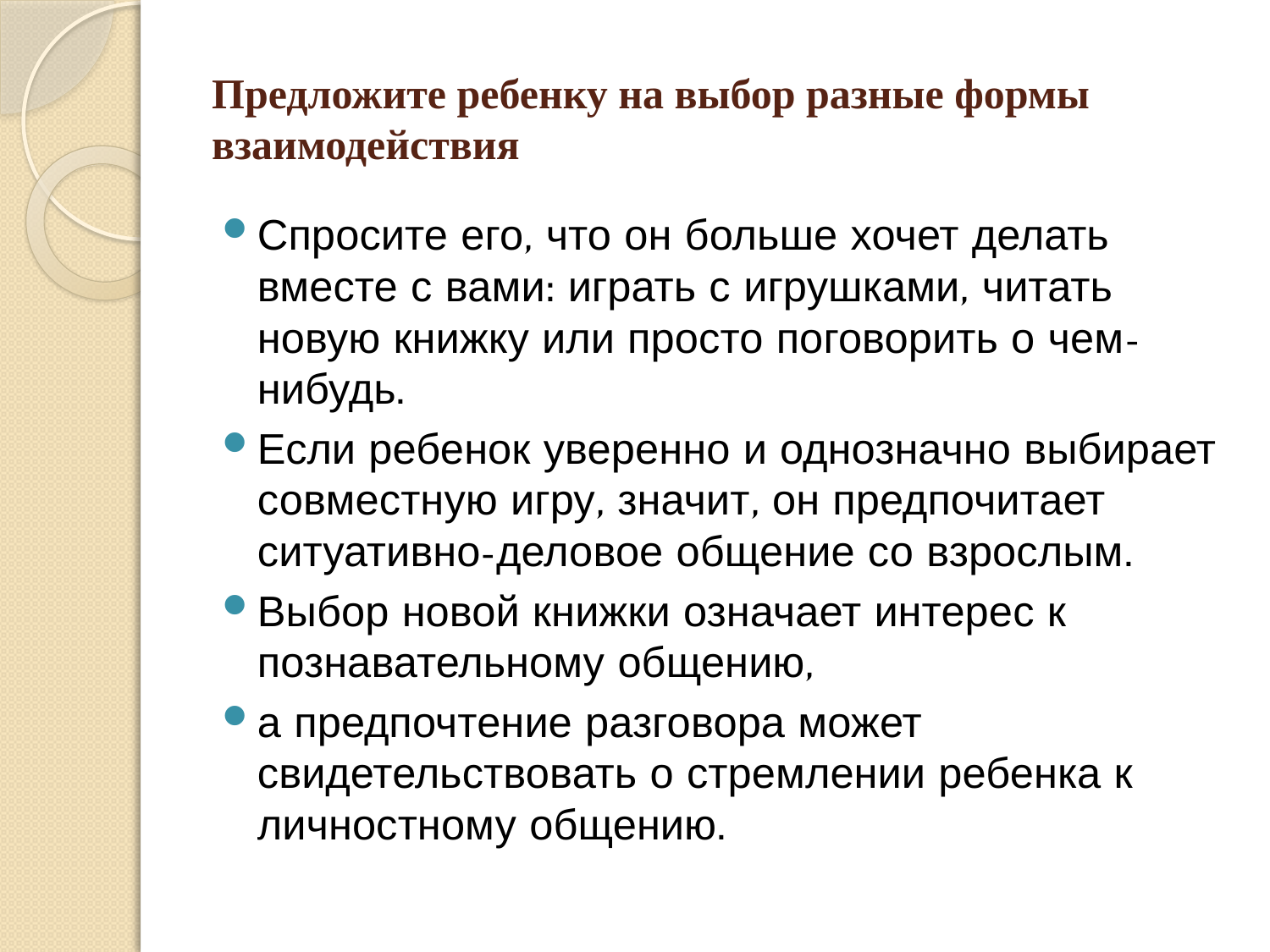

# Предложите ребенку на выбор разные формы взаимодействия
Спросите его, что он больше хочет делать вместе с вами: играть с игрушками, читать новую книжку или просто поговорить о чем-нибудь.
Если ребенок уверенно и однозначно выбирает совместную игру, значит, он предпочитает ситуативно-деловое общение со взрослым.
Выбор новой книжки означает интерес к познавательному общению,
а предпочтение разговора может свидетельствовать о стремлении ребенка к личностному общению.